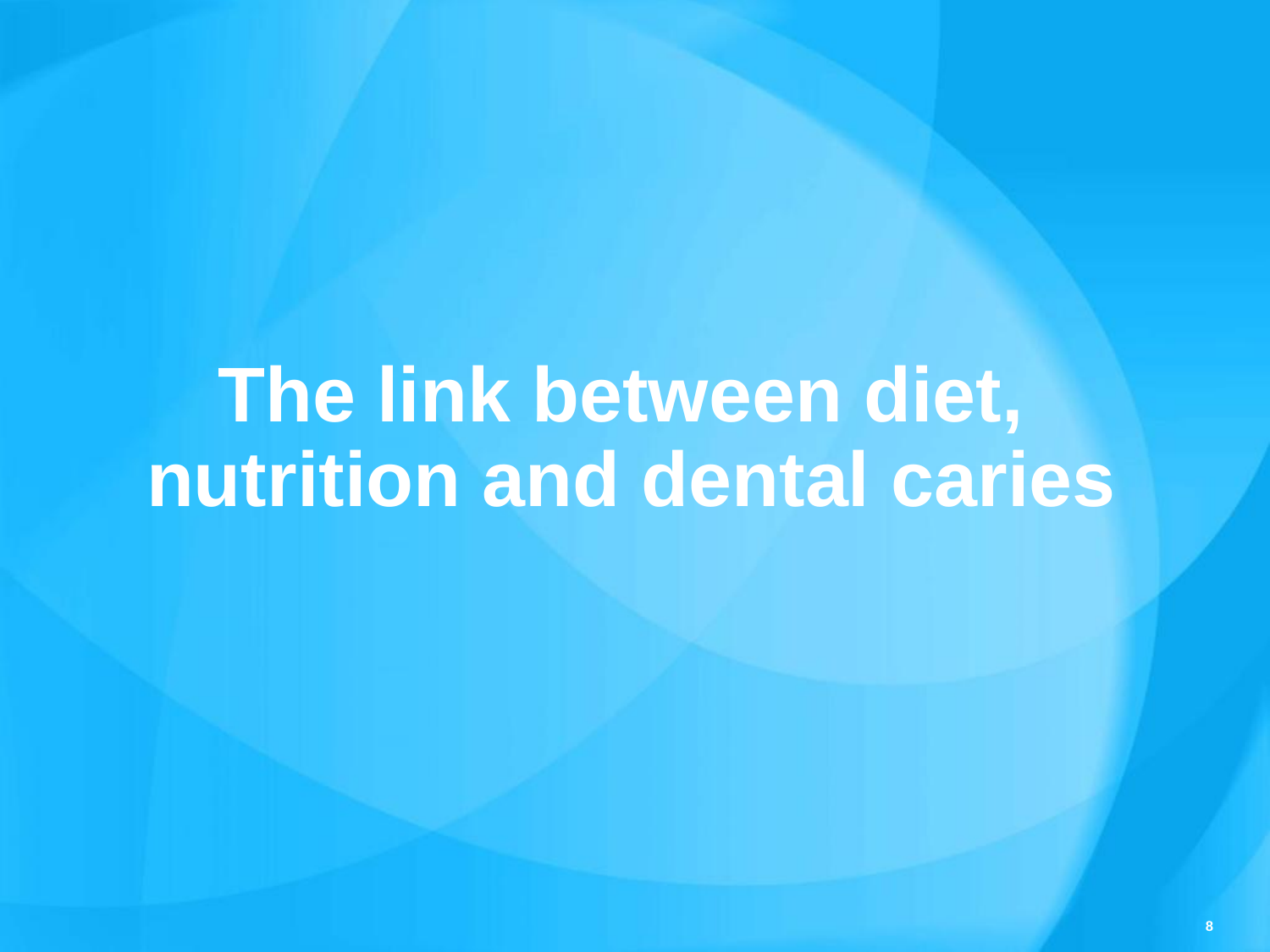

# The link between diet, nutrition and dental caries
8